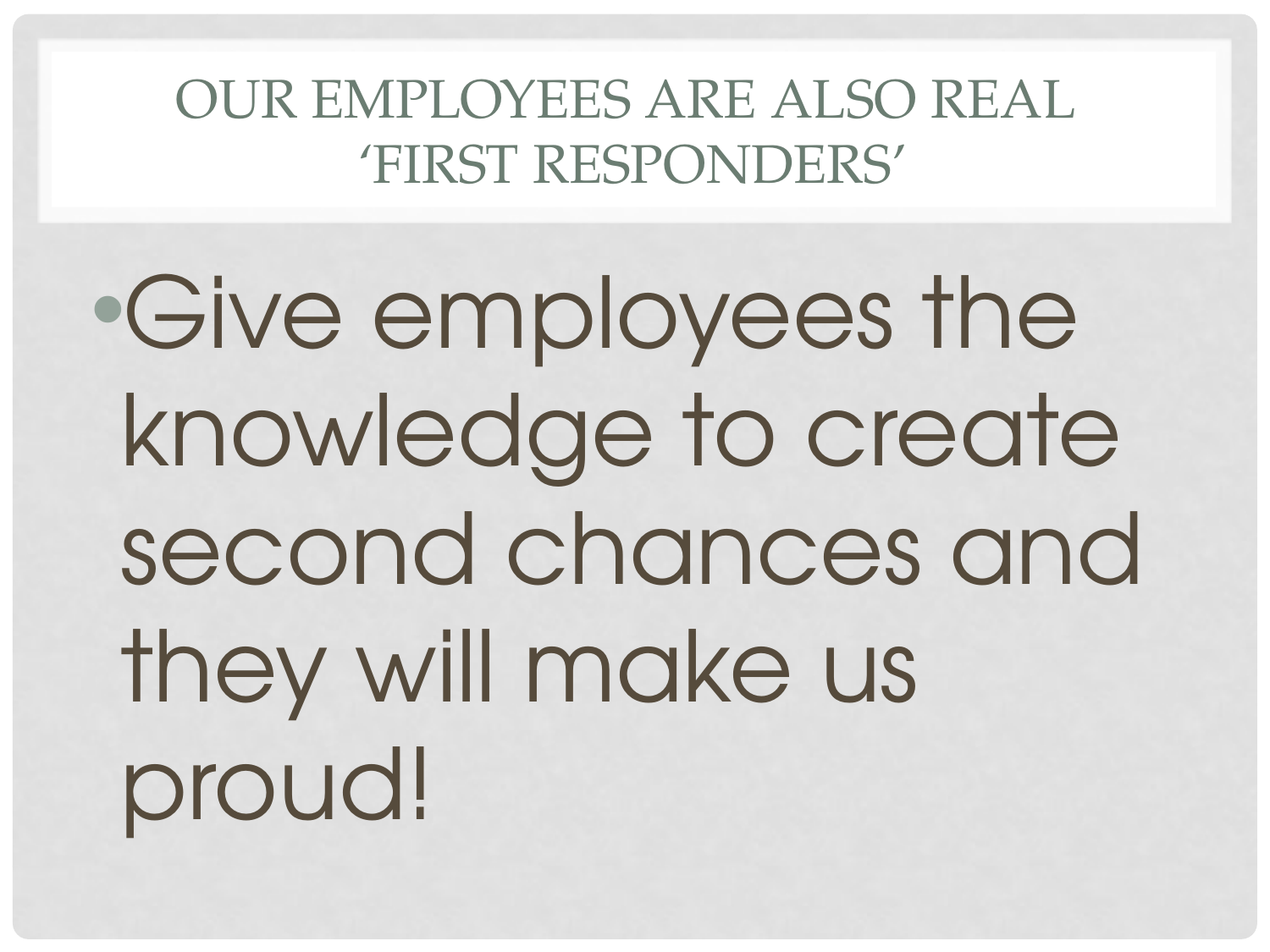

# Our employees are also real ‘First Responders’
Give employees the knowledge to create second chances and they will make us proud!